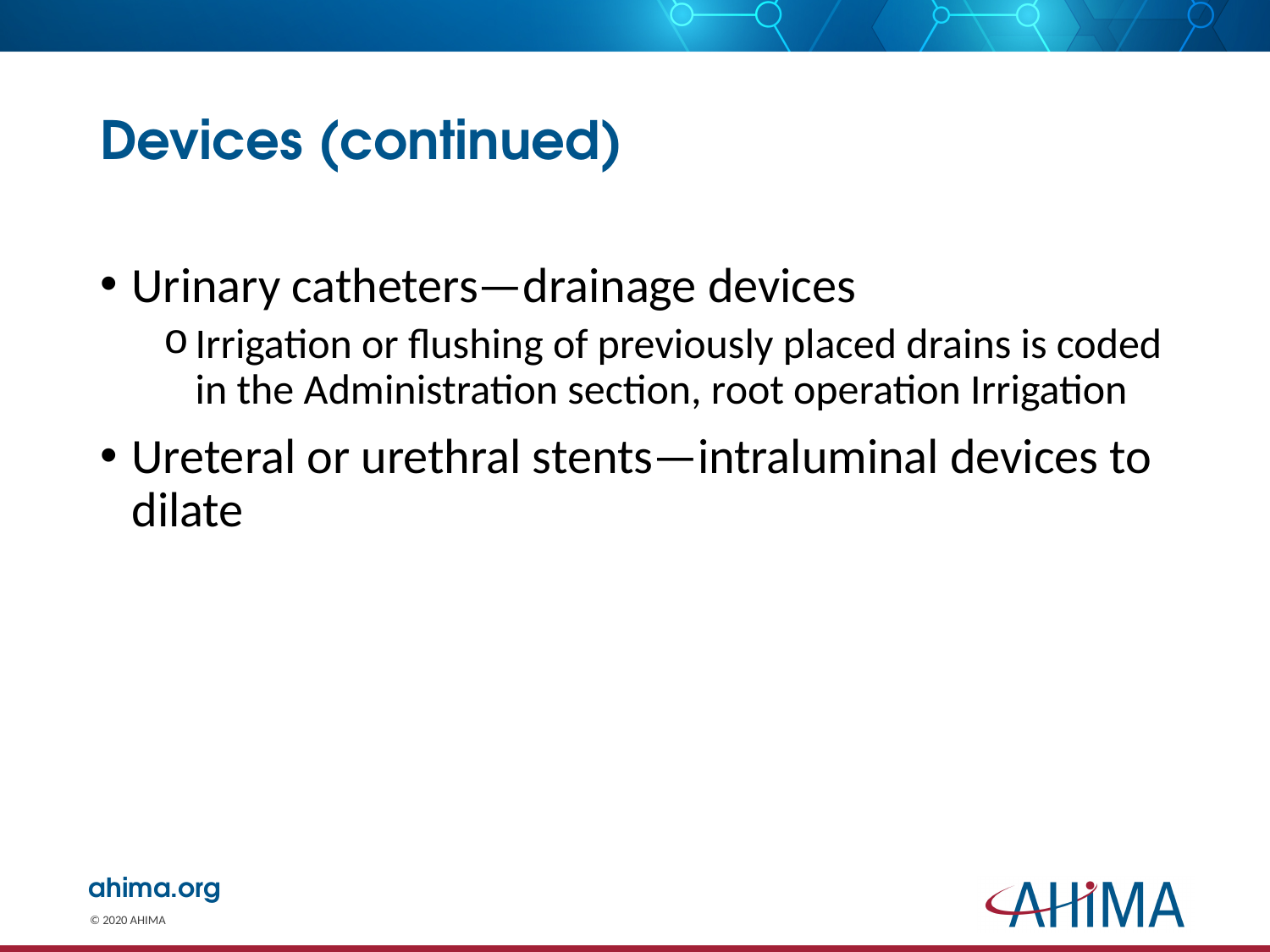

# Devices (continued)
Urinary catheters—drainage devices
Irrigation or flushing of previously placed drains is coded in the Administration section, root operation Irrigation
Ureteral or urethral stents—intraluminal devices to dilate